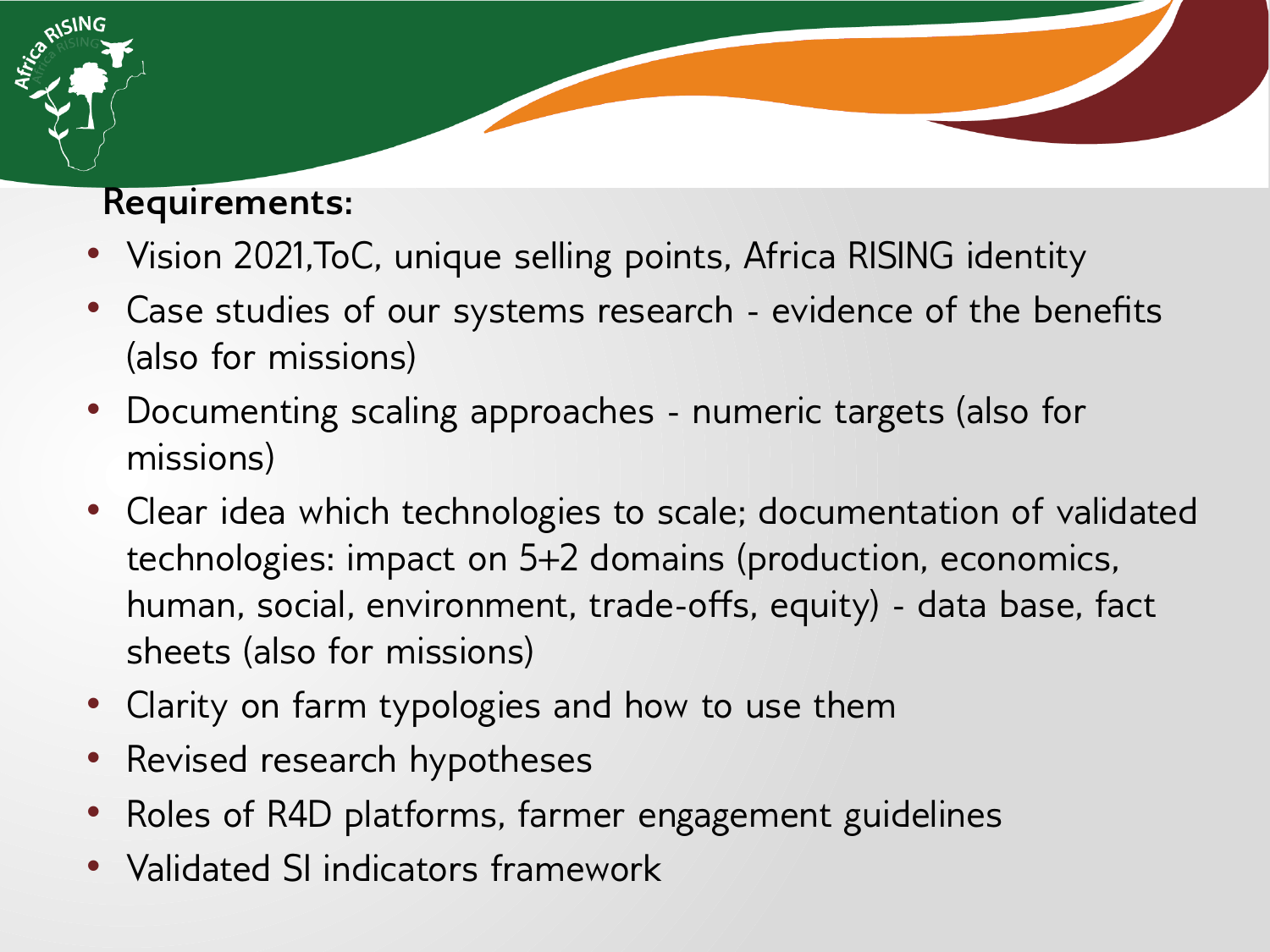

Requirements:
Vision 2021,ToC, unique selling points, Africa RISING identity
Case studies of our systems research - evidence of the benefits (also for missions)
Documenting scaling approaches - numeric targets (also for missions)
Clear idea which technologies to scale; documentation of validated technologies: impact on 5+2 domains (production, economics, human, social, environment, trade-offs, equity) - data base, fact sheets (also for missions)
Clarity on farm typologies and how to use them
Revised research hypotheses
Roles of R4D platforms, farmer engagement guidelines
Validated SI indicators framework